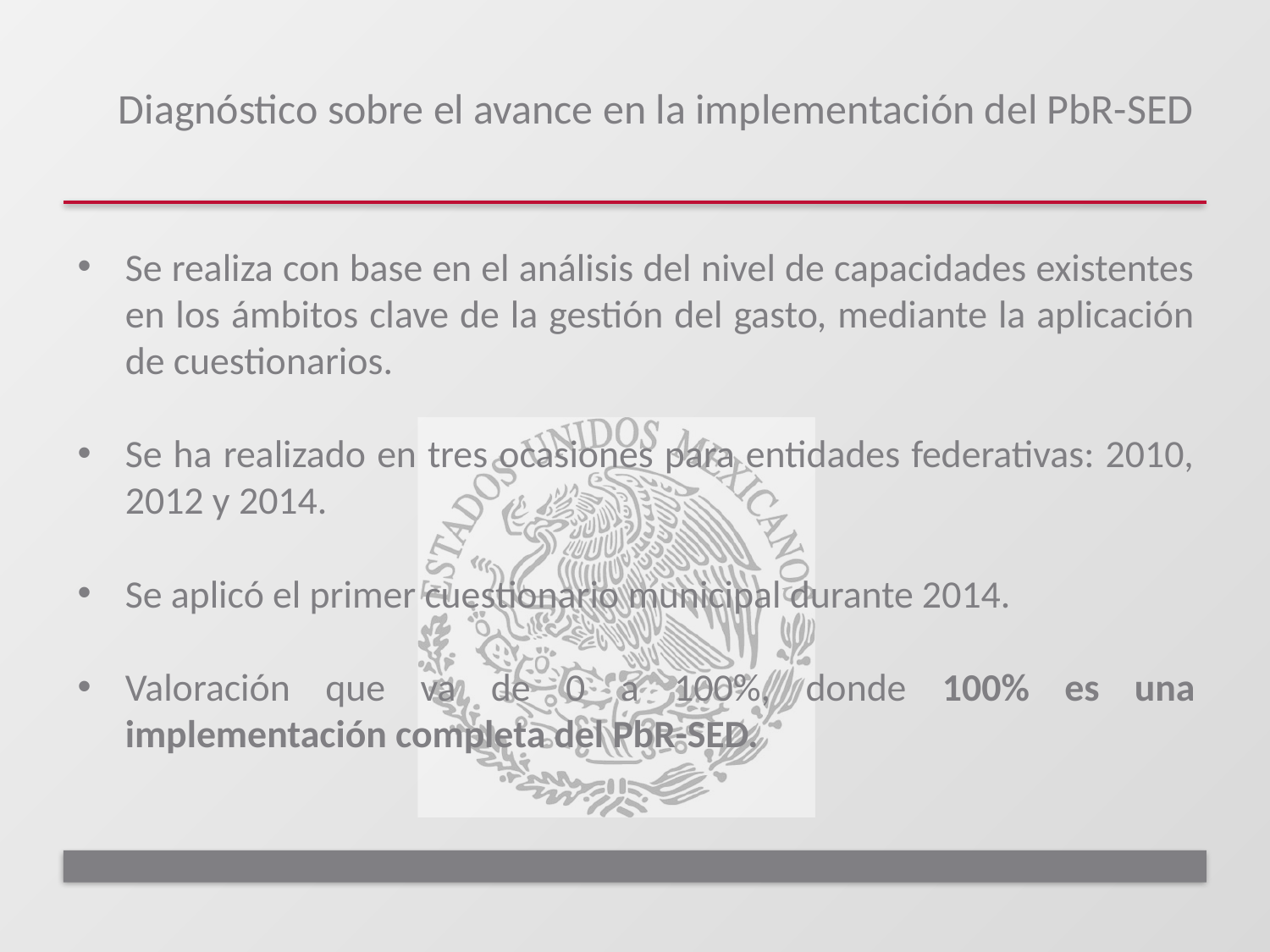

# Diagnóstico sobre el avance en la implementación del PbR-SED
Se realiza con base en el análisis del nivel de capacidades existentes en los ámbitos clave de la gestión del gasto, mediante la aplicación de cuestionarios.

Se ha realizado en tres ocasiones para entidades federativas: 2010, 2012 y 2014.

Se aplicó el primer cuestionario municipal durante 2014.

Valoración que va de 0 a 100%, donde 100% es una implementación completa del PbR-SED.